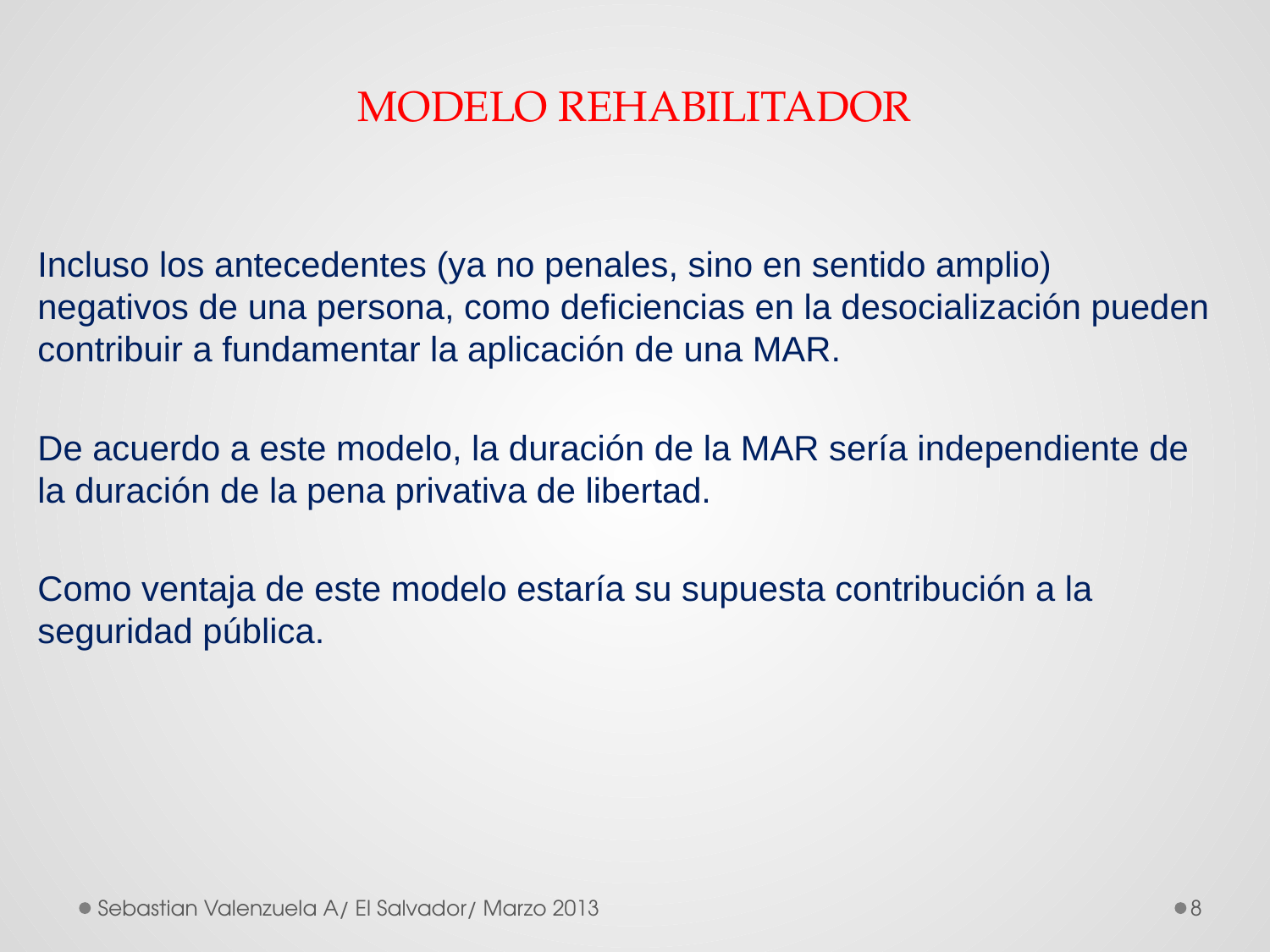

# MODELO REHABILITADOR

Incluso los antecedentes (ya no penales, sino en sentido amplio) negativos de una persona, como deficiencias en la desocialización pueden contribuir a fundamentar la aplicación de una MAR.

De acuerdo a este modelo, la duración de la MAR sería independiente de la duración de la pena privativa de libertad.

Como ventaja de este modelo estaría su supuesta contribución a la seguridad pública.

Sebastian Valenzuela A/ El Salvador/ Marzo 2013
8